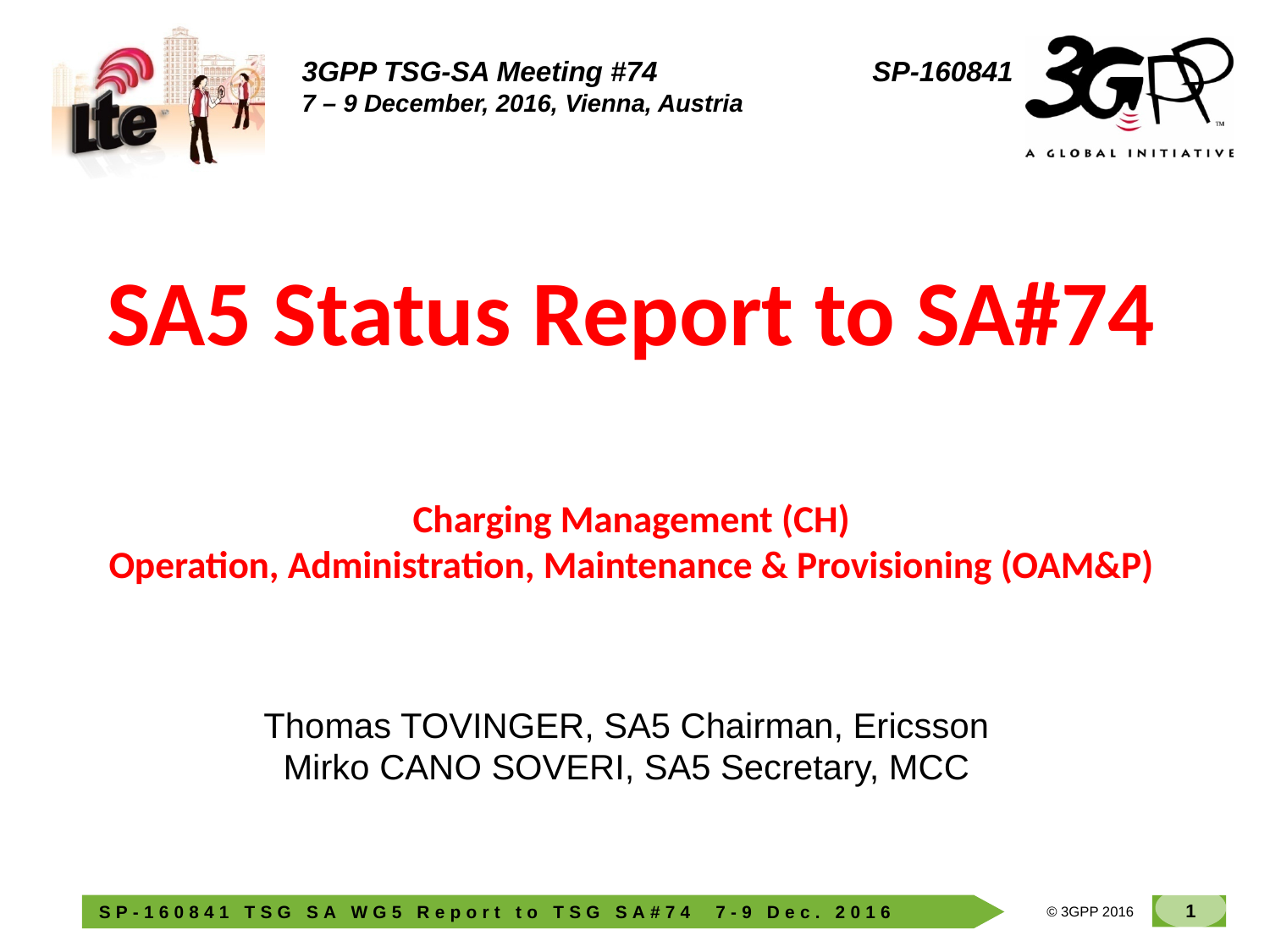

3GPP TSG-SA Meeting #74		        SP-160841 7 – 9 December, 2016, Vienna, Austria
# SA5 Status Report to SA#74 Charging Management (CH) Operation, Administration, Maintenance & Provisioning (OAM&P)
Thomas TOVINGER, SA5 Chairman, Ericsson
Mirko CANO SOVERI, SA5 Secretary, MCC